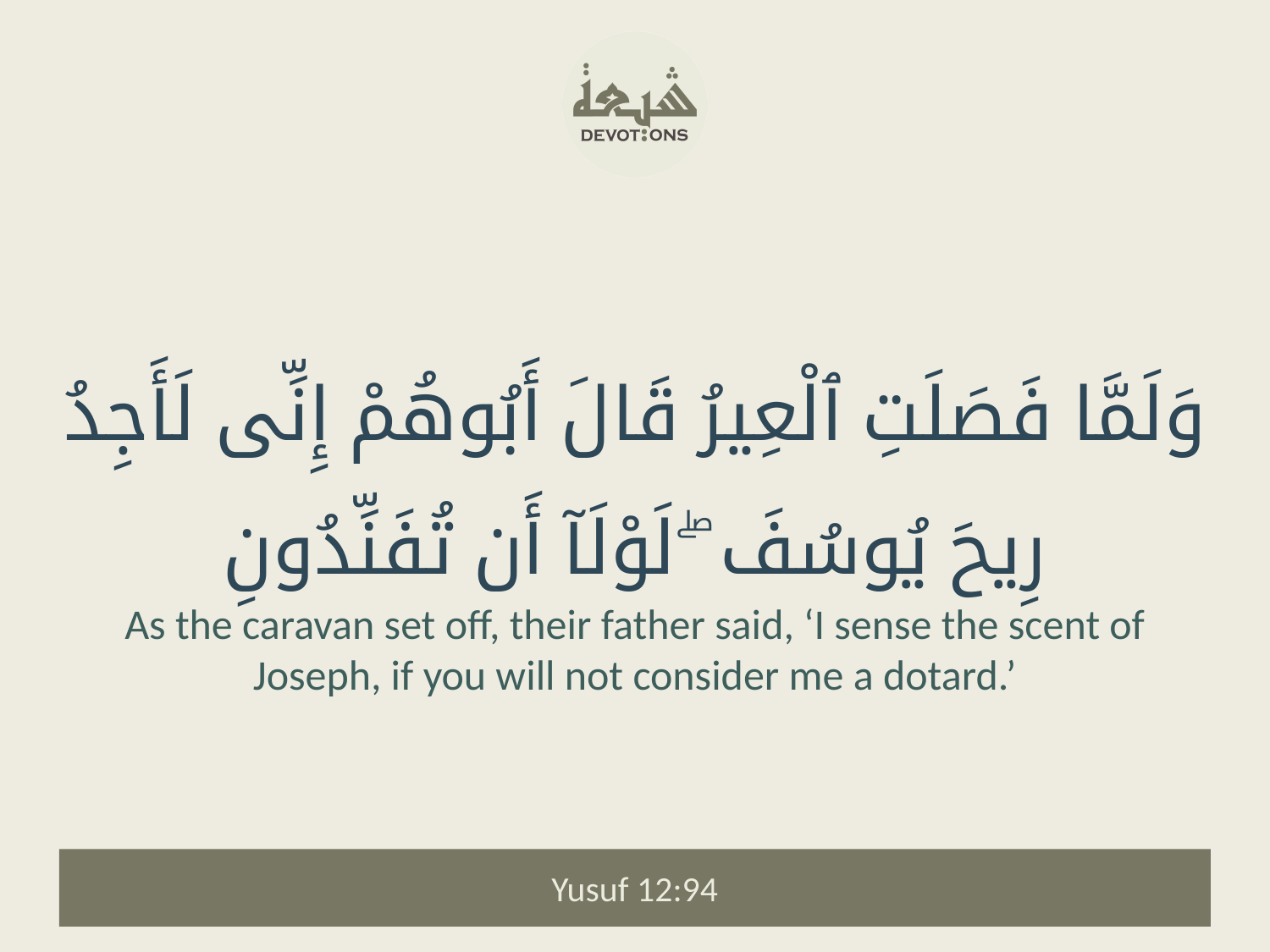

وَلَمَّا فَصَلَتِ ٱلْعِيرُ قَالَ أَبُوهُمْ إِنِّى لَأَجِدُ رِيحَ يُوسُفَ ۖ لَوْلَآ أَن تُفَنِّدُونِ
As the caravan set off, their father said, ‘I sense the scent of Joseph, if you will not consider me a dotard.’
Yusuf 12:94